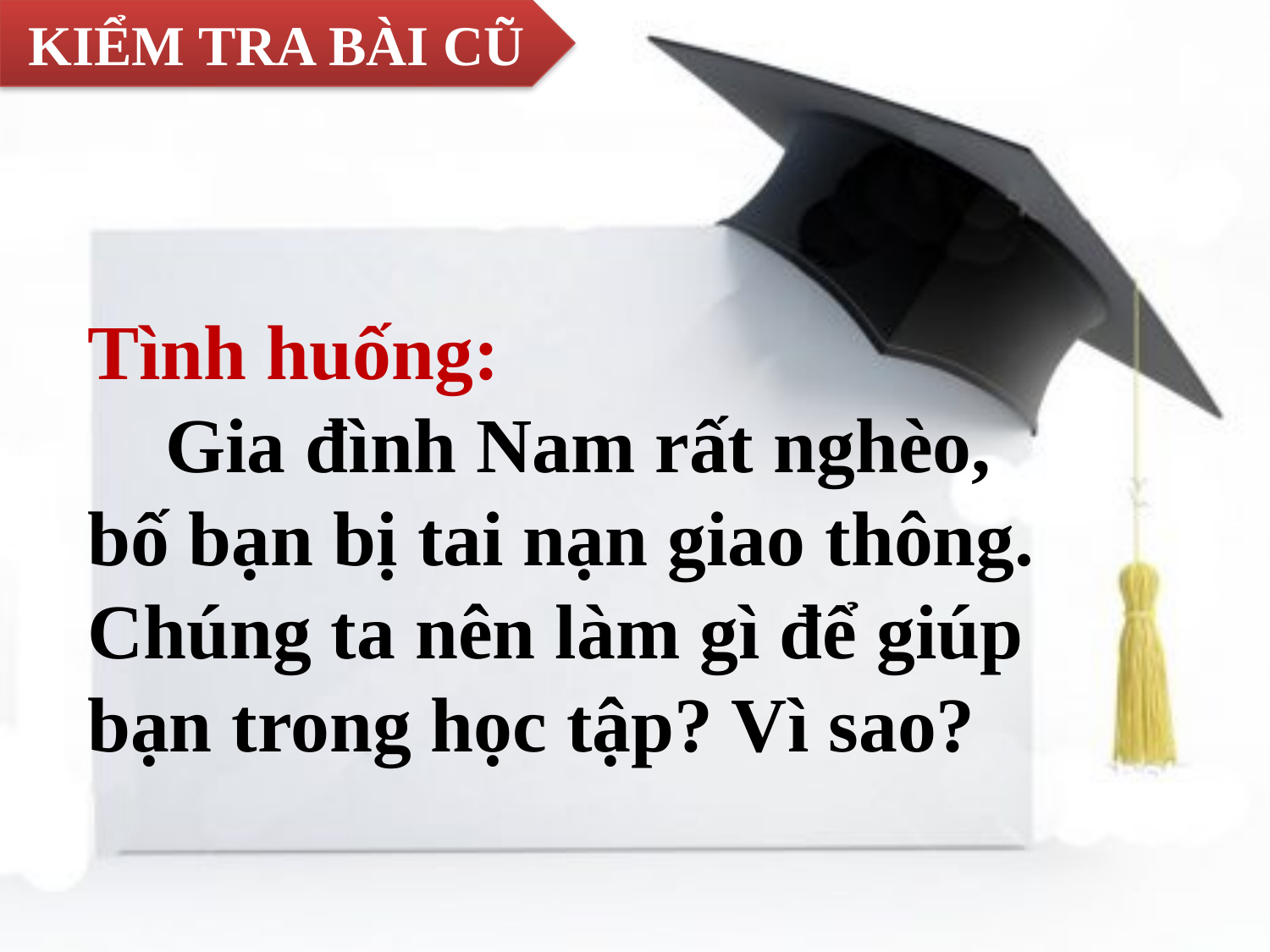

KIỂM TRA BÀI CŨ
Tình huống:
    Gia đình Nam rất nghèo, bố bạn bị tai nạn giao thông. Chúng ta nên làm gì để giúp bạn trong học tập? Vì sao?